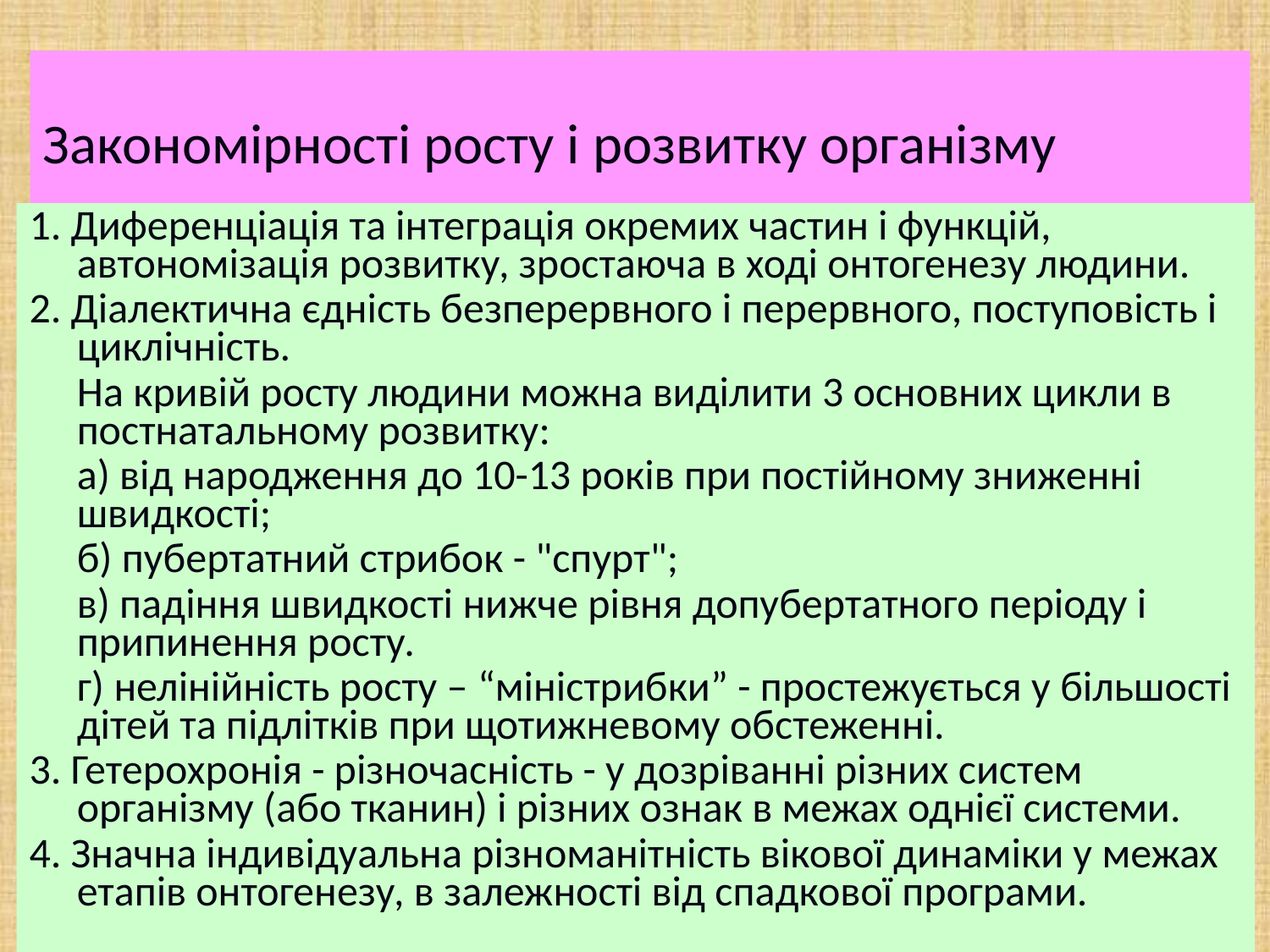

# Закономірності росту і розвитку організму
1. Диференціація та інтеграція окремих частин і функцій, автономізація розвитку, зростаюча в ході онтогенезу людини.
2. Діалектична єдність безперервного і перервного, поступовість і циклічність.
     На кривій росту людини можна виділити 3 основних цикли в постнатальному розвитку:
     а) від народження до 10-13 років при постійному зниженні швидкості;
     б) пубертатний стрибок - "спурт";
     в) падіння швидкості нижче рівня допубертатного періоду і припинення росту.
     г) нелінійність росту – “міністрибки” - простежується у більшості дітей та підлітків при щотижневому обстеженні.
3. Гетерохронія - різночасність - у дозріванні різних систем організму (або тканин) і різних ознак в межах однієї системи.
4. Значна індивідуальна різноманітність вікової динаміки у межах етапів онтогенезу, в залежності від спадкової програми.